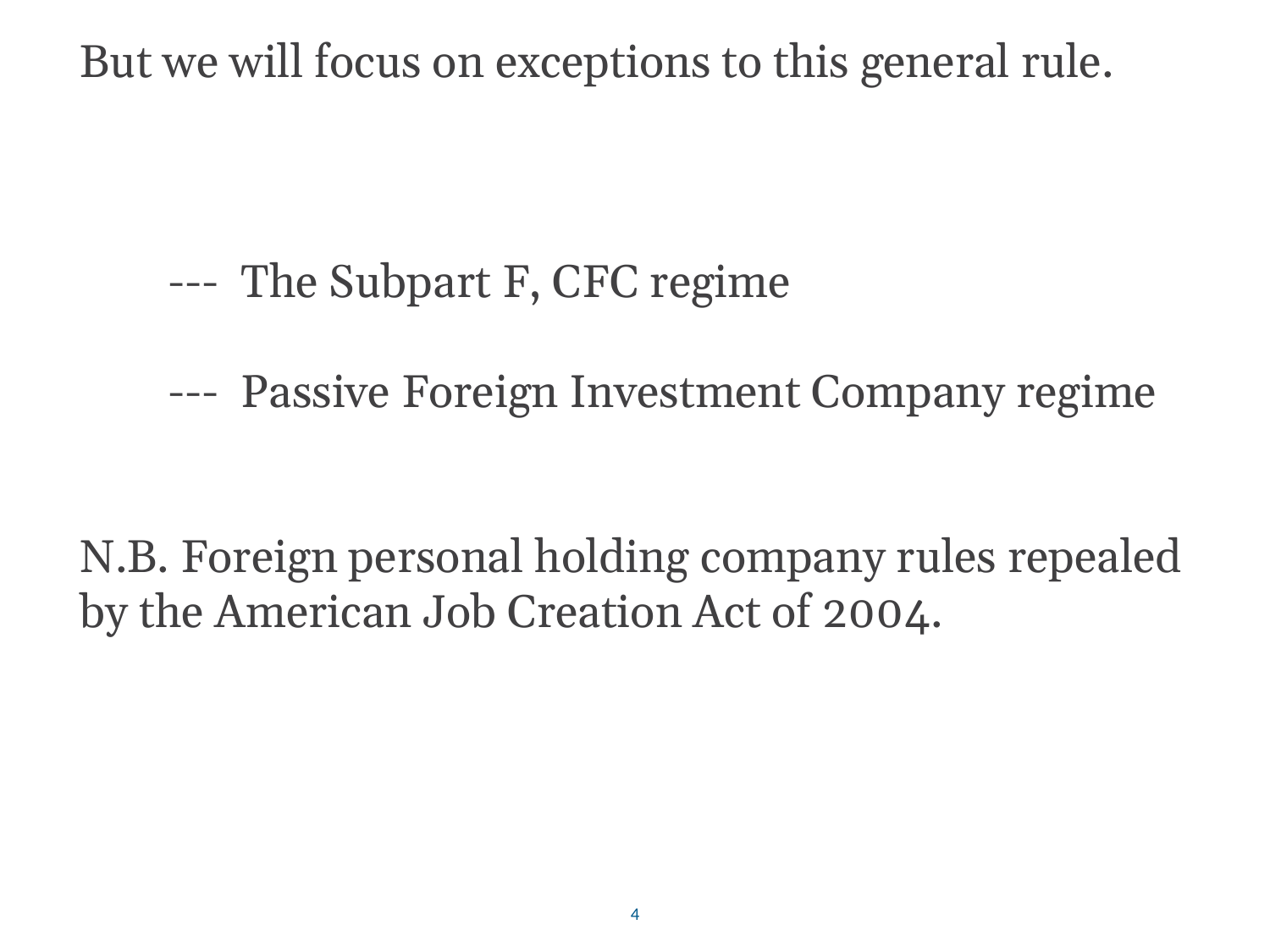

# But we will focus on exceptions to this general rule. ---  The Subpart F, CFC regime ---  Passive Foreign Investment Company regime N.B. Foreign personal holding company rules repealed by the American Job Creation Act of 2004.
4